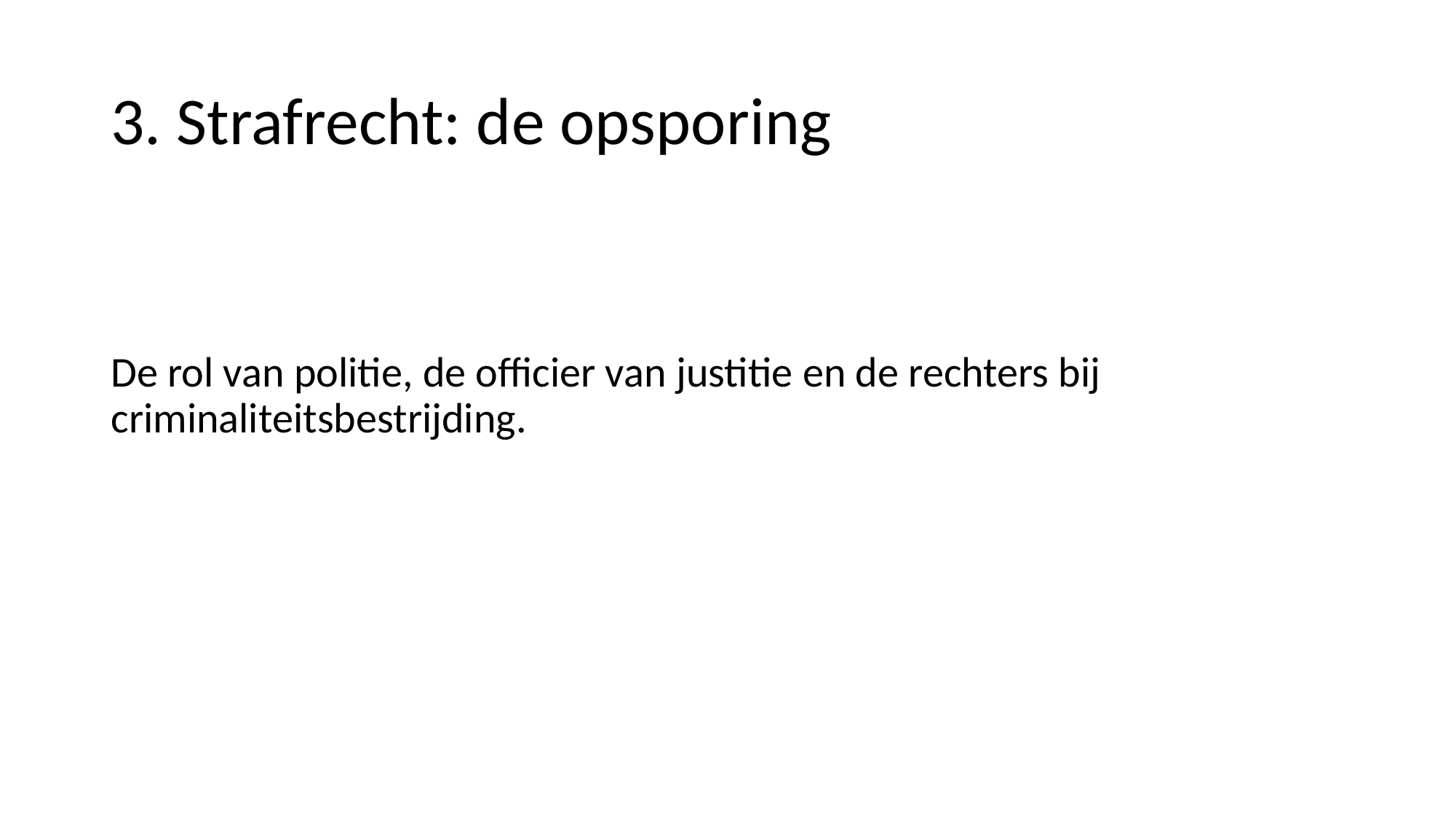

# 3. Strafrecht: de opsporing

De rol van politie, de officier van justitie en de rechters bij criminaliteitsbestrijding.